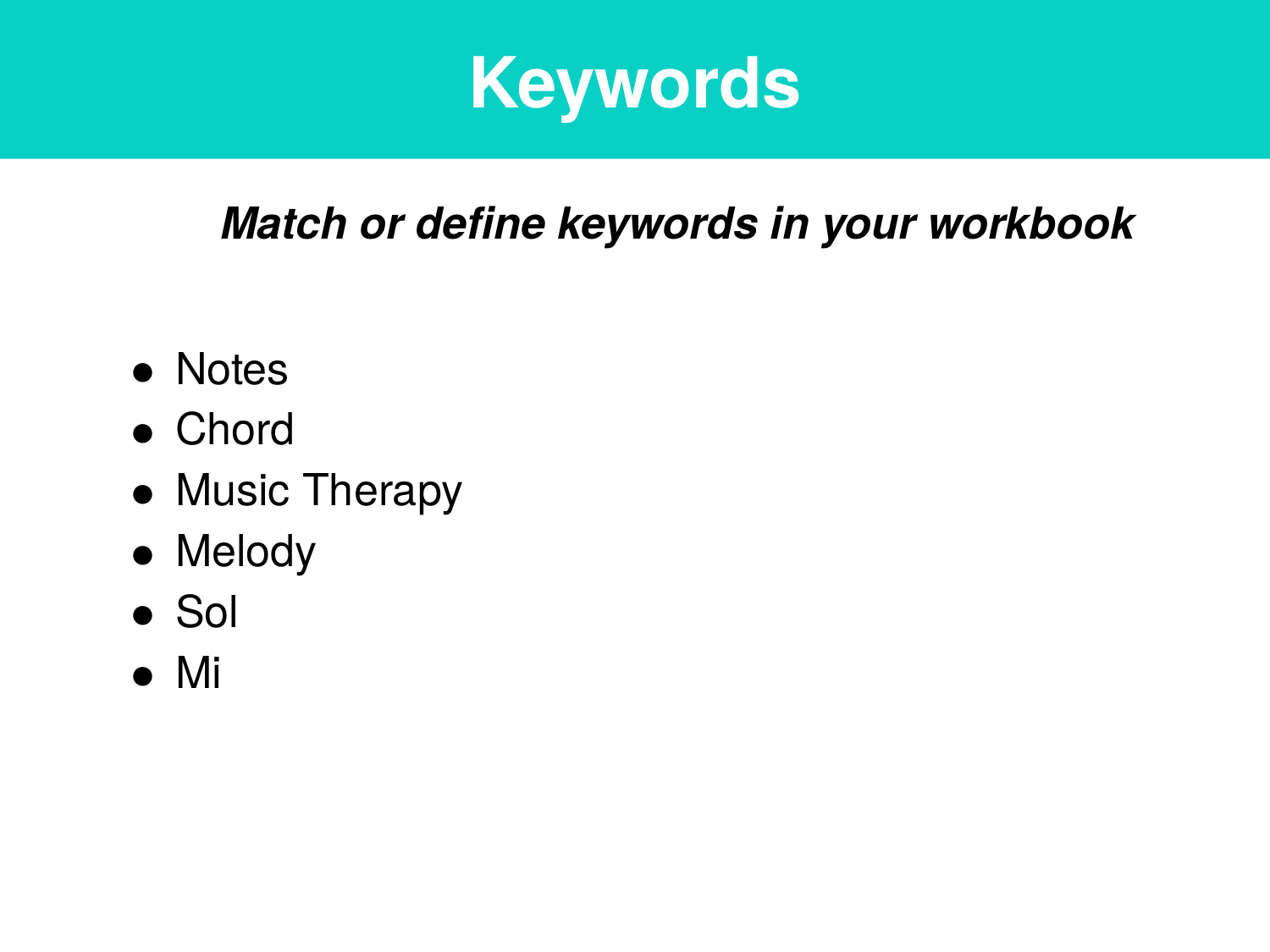

Keywords
Match or define keywords in your workbook

Notes
Chord
Music Therapy
Melody
Sol
Mi